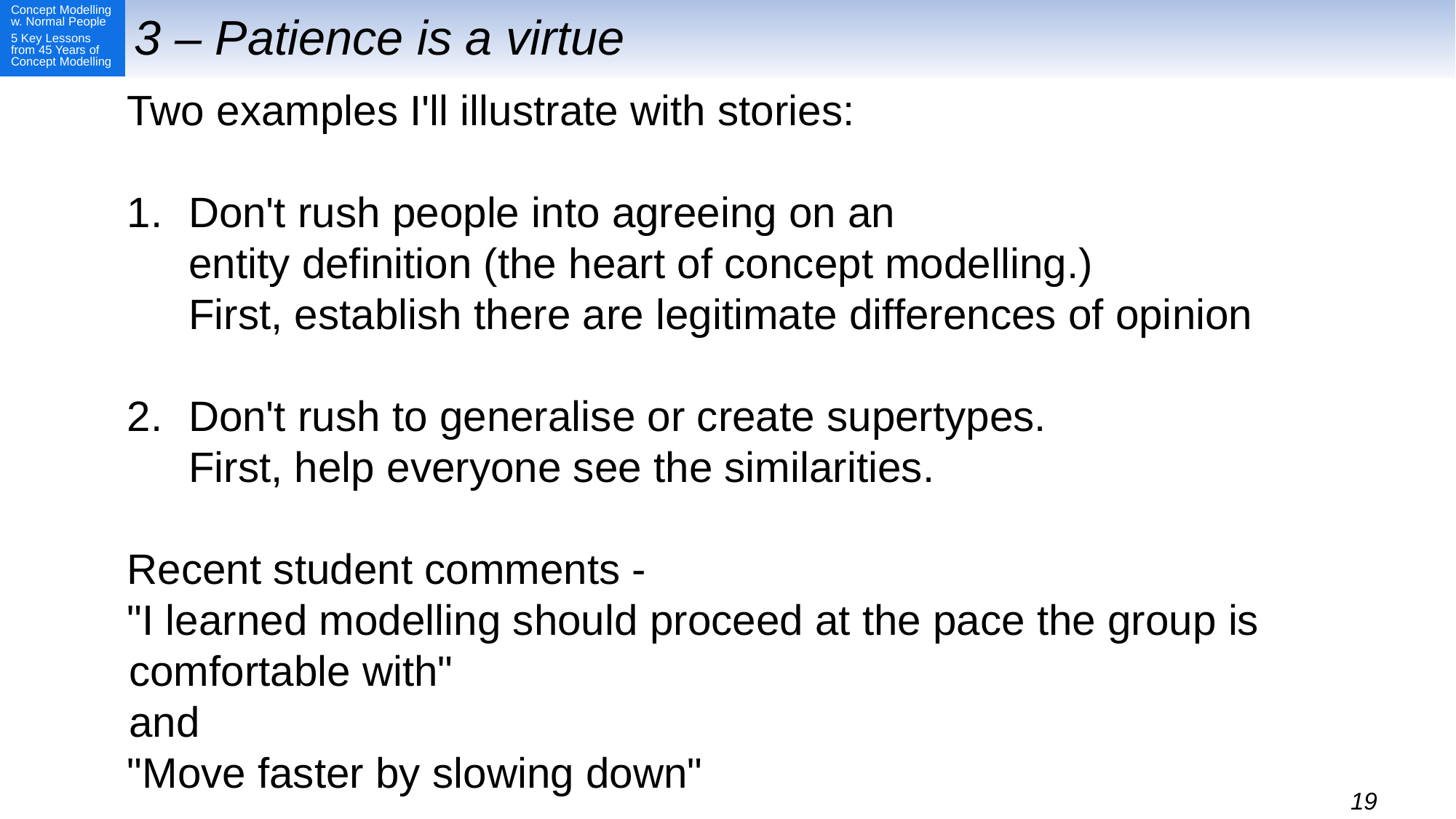

# 3 – Patience is a virtue
Two examples I'll illustrate with stories:
Don't rush people into agreeing on an
entity definition (the heart of concept modelling.)
First, establish there are legitimate differences of opinion
Don't rush to generalise or create supertypes.
First, help everyone see the similarities.

Recent student comments -
"I learned modelling should proceed at the pace the group is comfortable with"
and
"Move faster by slowing down"